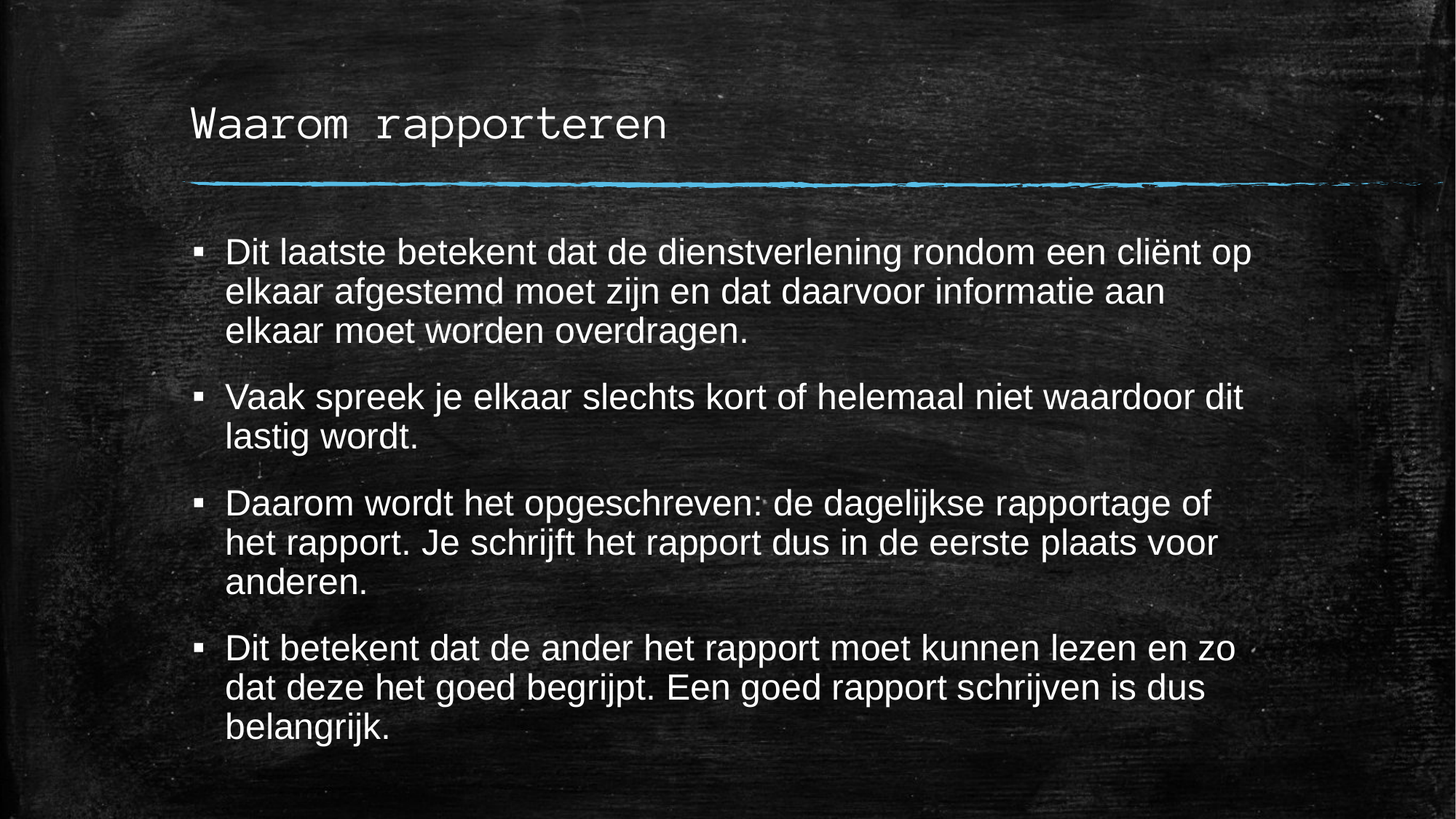

# Waarom rapporteren
Dit laatste betekent dat de dienstverlening rondom een cliënt op elkaar afgestemd moet zijn en dat daarvoor informatie aan elkaar moet worden overdragen.
Vaak spreek je elkaar slechts kort of helemaal niet waardoor dit lastig wordt.
Daarom wordt het opgeschreven: de dagelijkse rapportage of het rapport. Je schrijft het rapport dus in de eerste plaats voor anderen.
Dit betekent dat de ander het rapport moet kunnen lezen en zo dat deze het goed begrijpt. Een goed rapport schrijven is dus belangrijk.